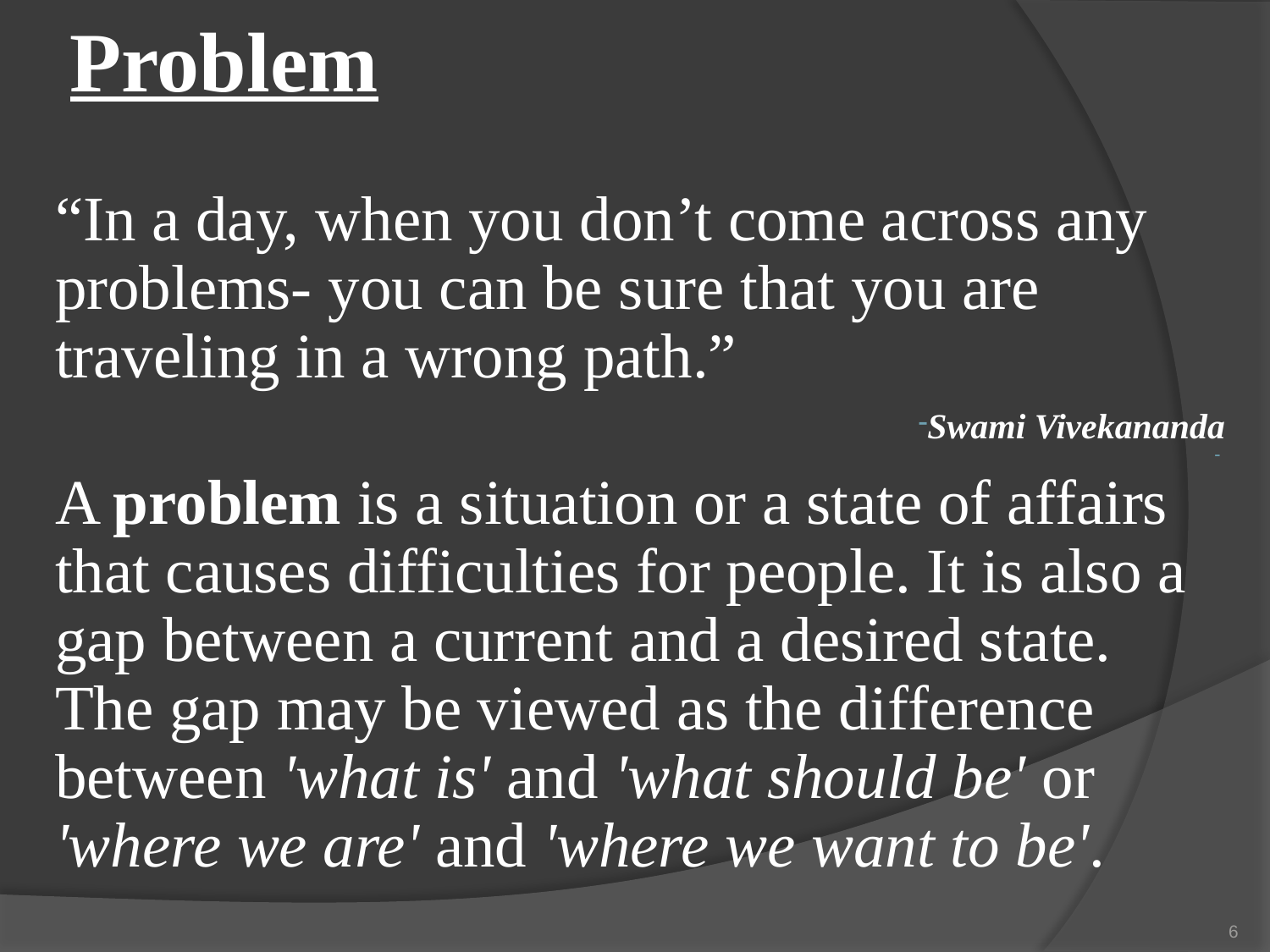

# Problem
“In a day, when you don’t come across any problems- you can be sure that you are traveling in a wrong path.”
Swami Vivekananda

A problem is a situation or a state of affairs that causes difficulties for people. It is also a gap between a current and a desired state. The gap may be viewed as the difference between 'what is' and 'what should be' or 'where we are' and 'where we want to be'.
6